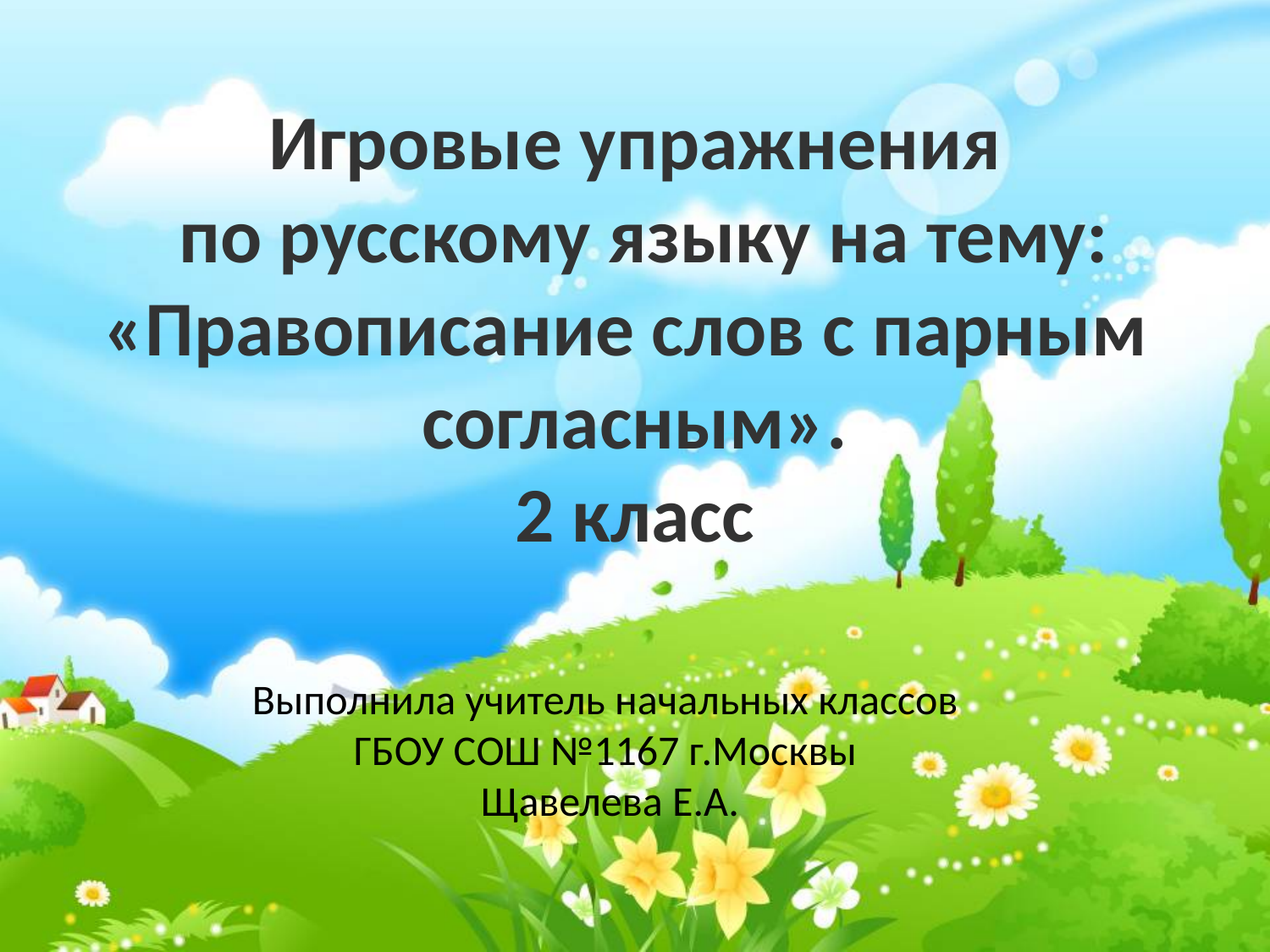

Игровые упражнения
 по русскому языку на тему:
«Правописание слов с парным
согласным».
2 класс
Выполнила учитель начальных классов
ГБОУ СОШ №1167 г.Москвы
Щавелева Е.А.